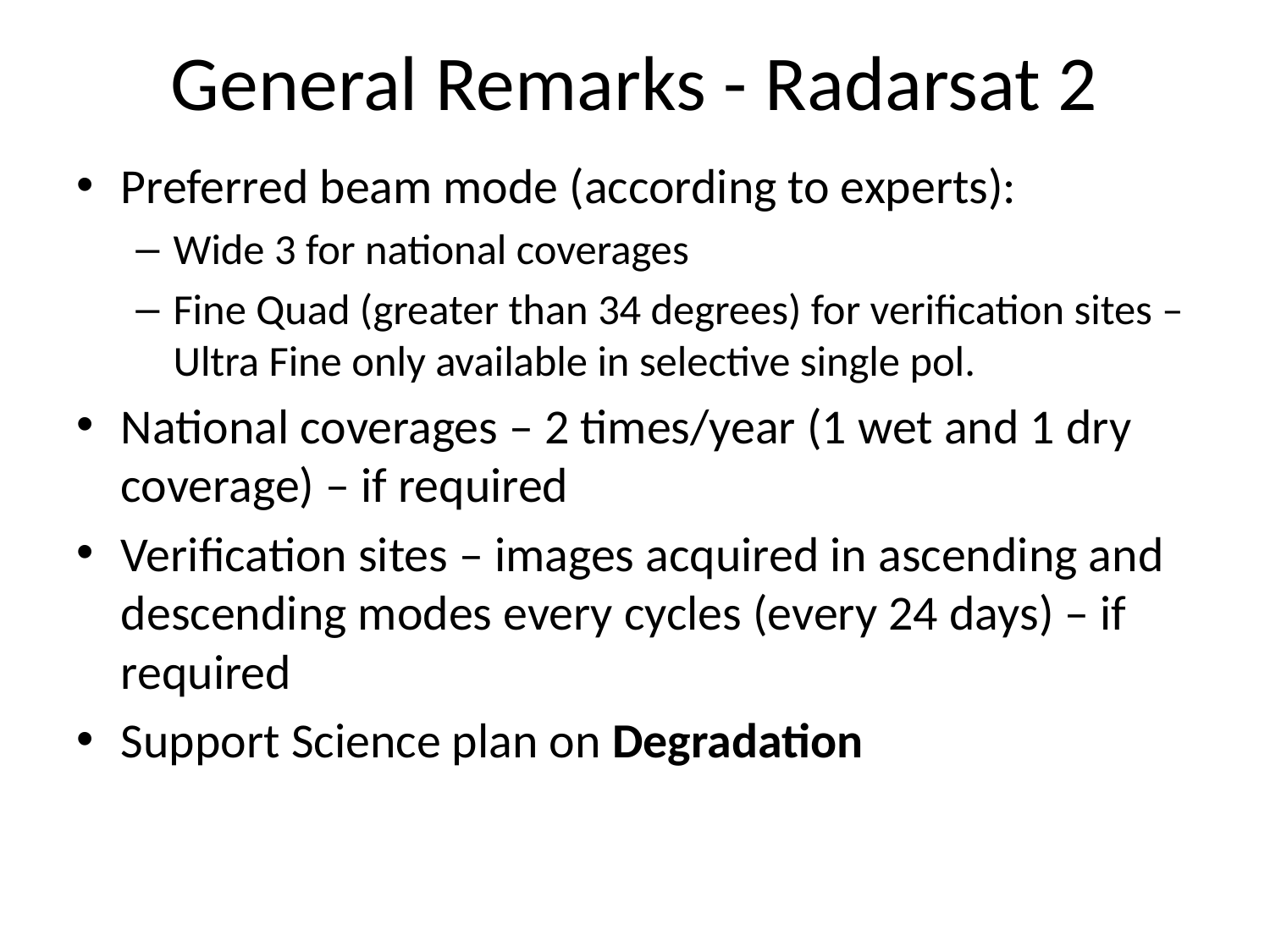

# General Remarks - Radarsat 2
Preferred beam mode (according to experts):
Wide 3 for national coverages
Fine Quad (greater than 34 degrees) for verification sites – Ultra Fine only available in selective single pol.
National coverages – 2 times/year (1 wet and 1 dry coverage) – if required
Verification sites – images acquired in ascending and descending modes every cycles (every 24 days) – if required
Support Science plan on Degradation